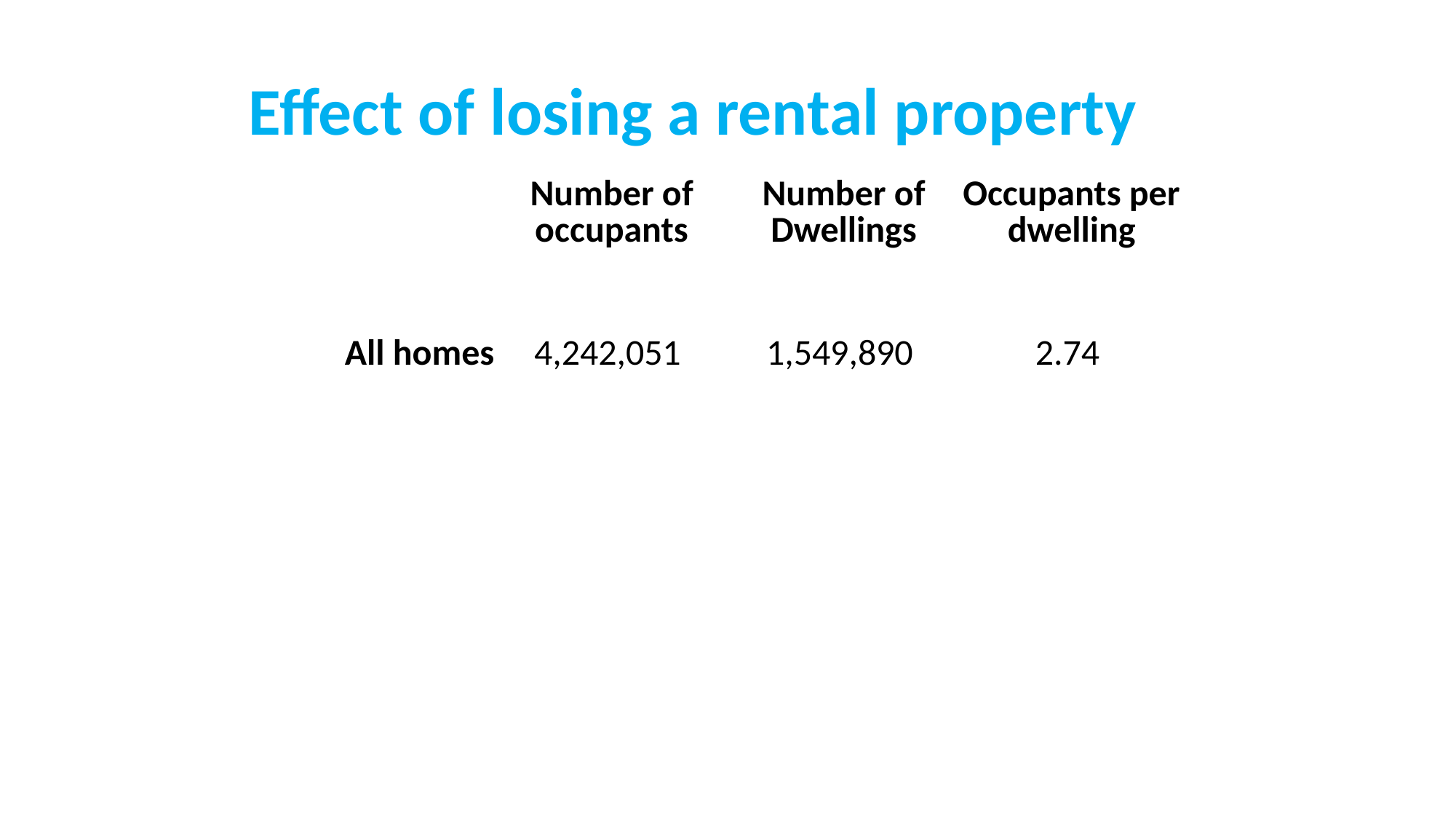

# Effect of losing a rental property
|  | Number of occupants | Number of Dwellings | Occupants per dwelling |
| --- | --- | --- | --- |
| All homes | 4,242,051 | 1,549,890 | 2.74 |
|  |  |  |  |
|  |  |  |  |